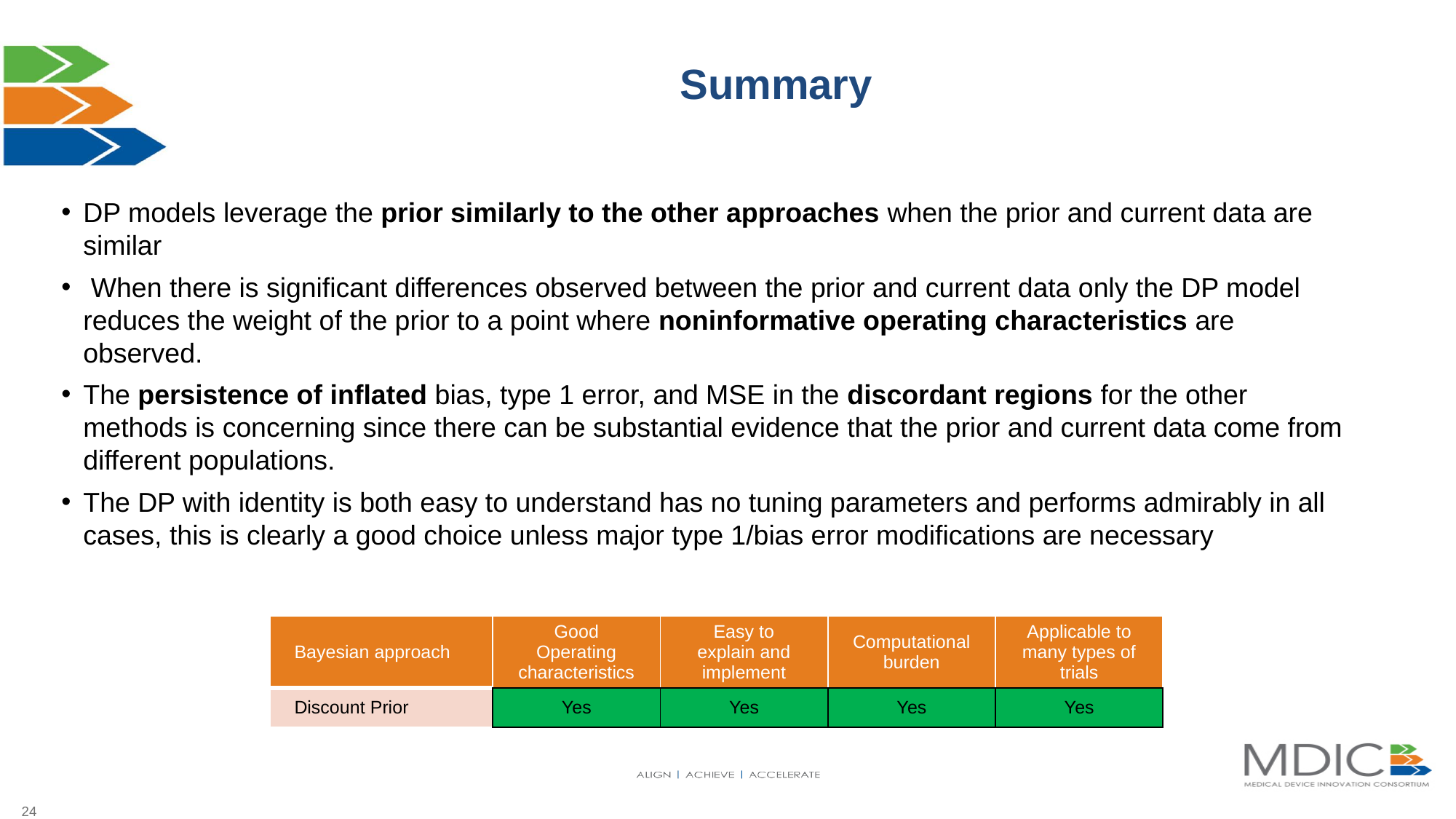

# Summary
DP models leverage the prior similarly to the other approaches when the prior and current data are similar
 When there is significant differences observed between the prior and current data only the DP model reduces the weight of the prior to a point where noninformative operating characteristics are observed.
The persistence of inflated bias, type 1 error, and MSE in the discordant regions for the other methods is concerning since there can be substantial evidence that the prior and current data come from different populations.
The DP with identity is both easy to understand has no tuning parameters and performs admirably in all cases, this is clearly a good choice unless major type 1/bias error modifications are necessary

| Bayesian approach | Good Operating characteristics | Easy to explain and implement | Computational burden | Applicable to many types of trials |
| --- | --- | --- | --- | --- |
| Discount Prior | Yes | Yes | Yes | Yes |